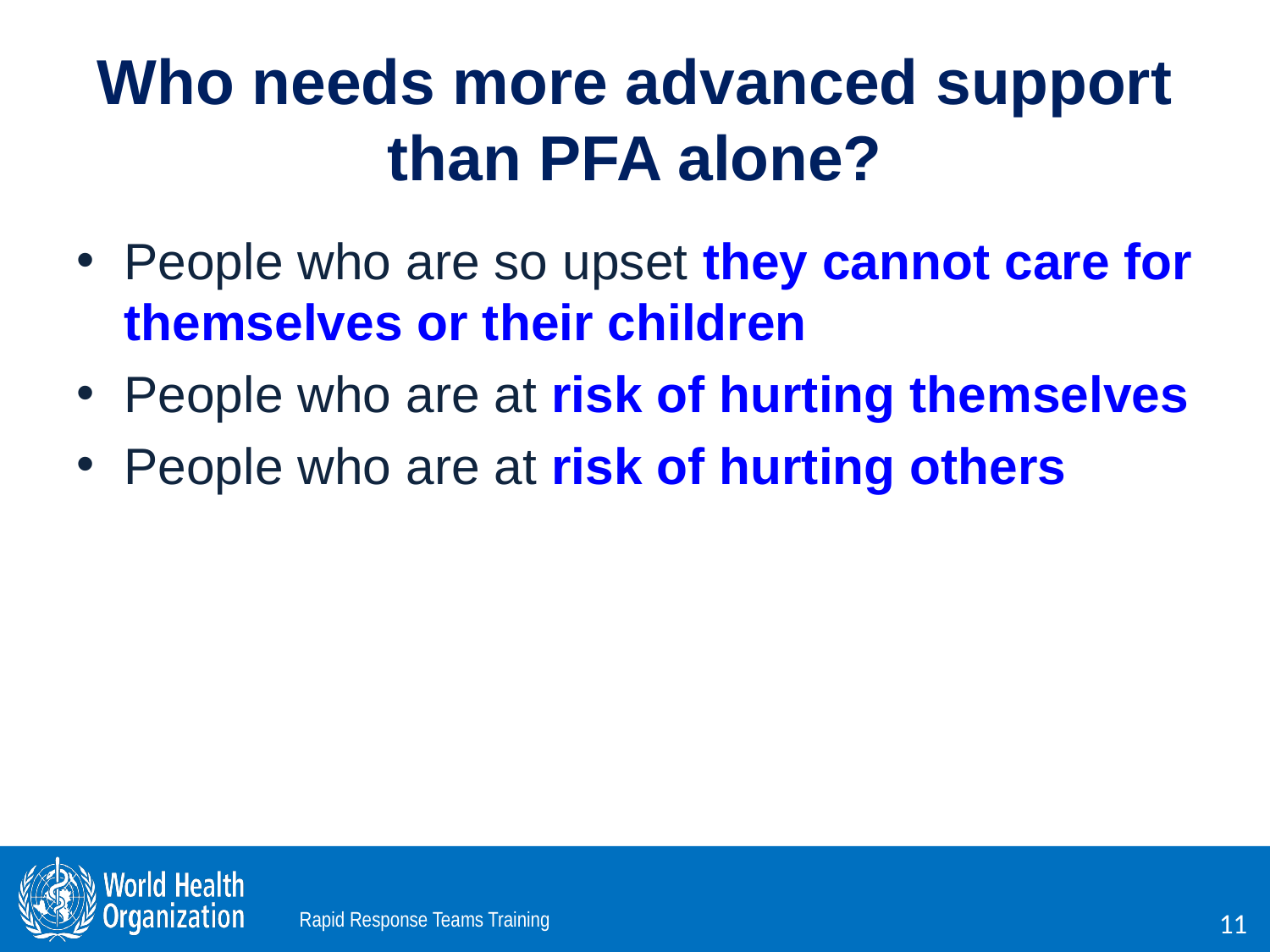

# Who needs more advanced support than PFA alone?
People who are so upset they cannot care for themselves or their children
People who are at risk of hurting themselves
People who are at risk of hurting others